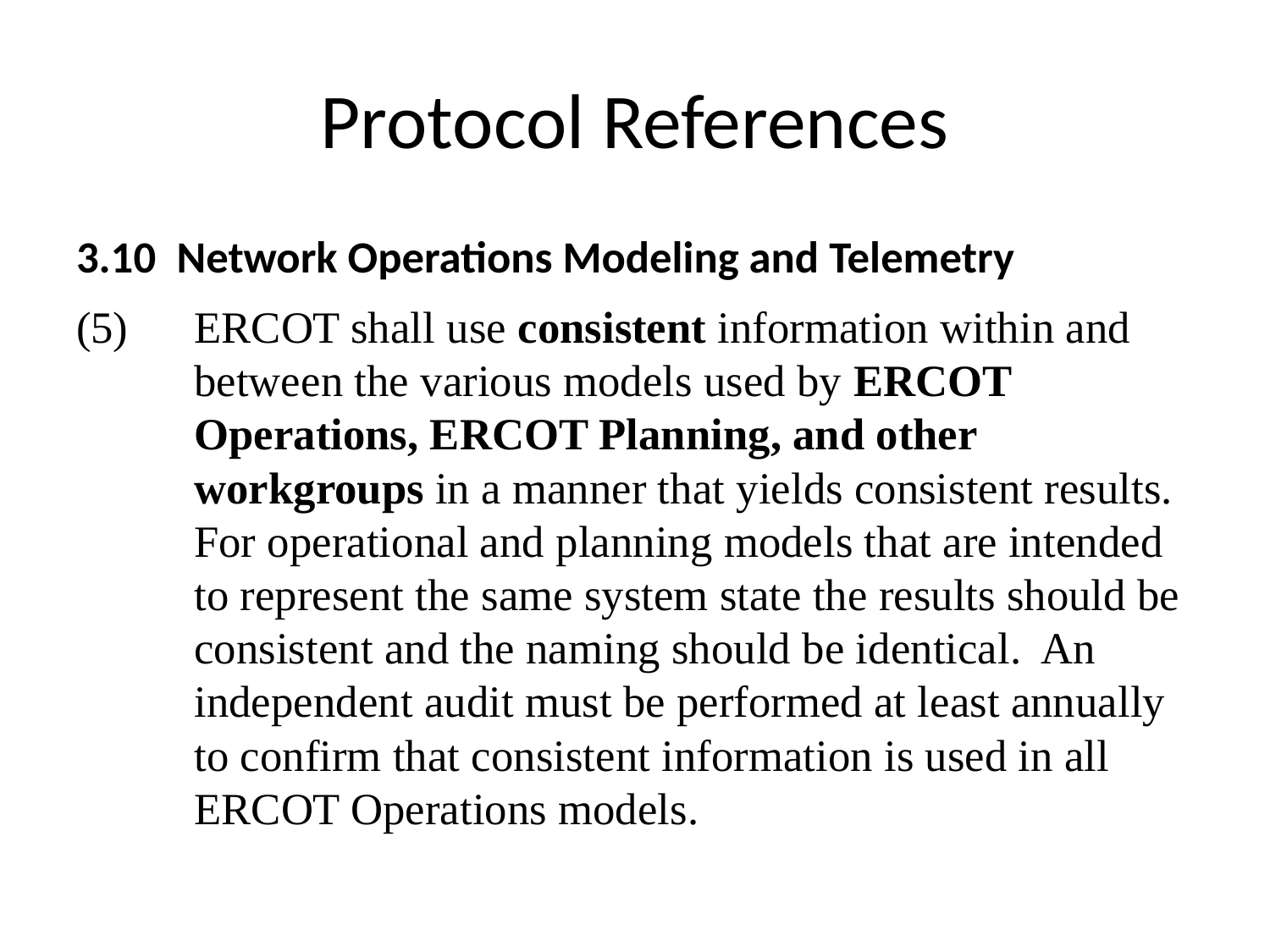

# Protocol References
3.10	Network Operations Modeling and Telemetry
(5)	ERCOT shall use consistent information within and between the various models used by ERCOT Operations, ERCOT Planning, and other workgroups in a manner that yields consistent results.  For operational and planning models that are intended to represent the same system state the results should be consistent and the naming should be identical.  An independent audit must be performed at least annually to confirm that consistent information is used in all ERCOT Operations models.